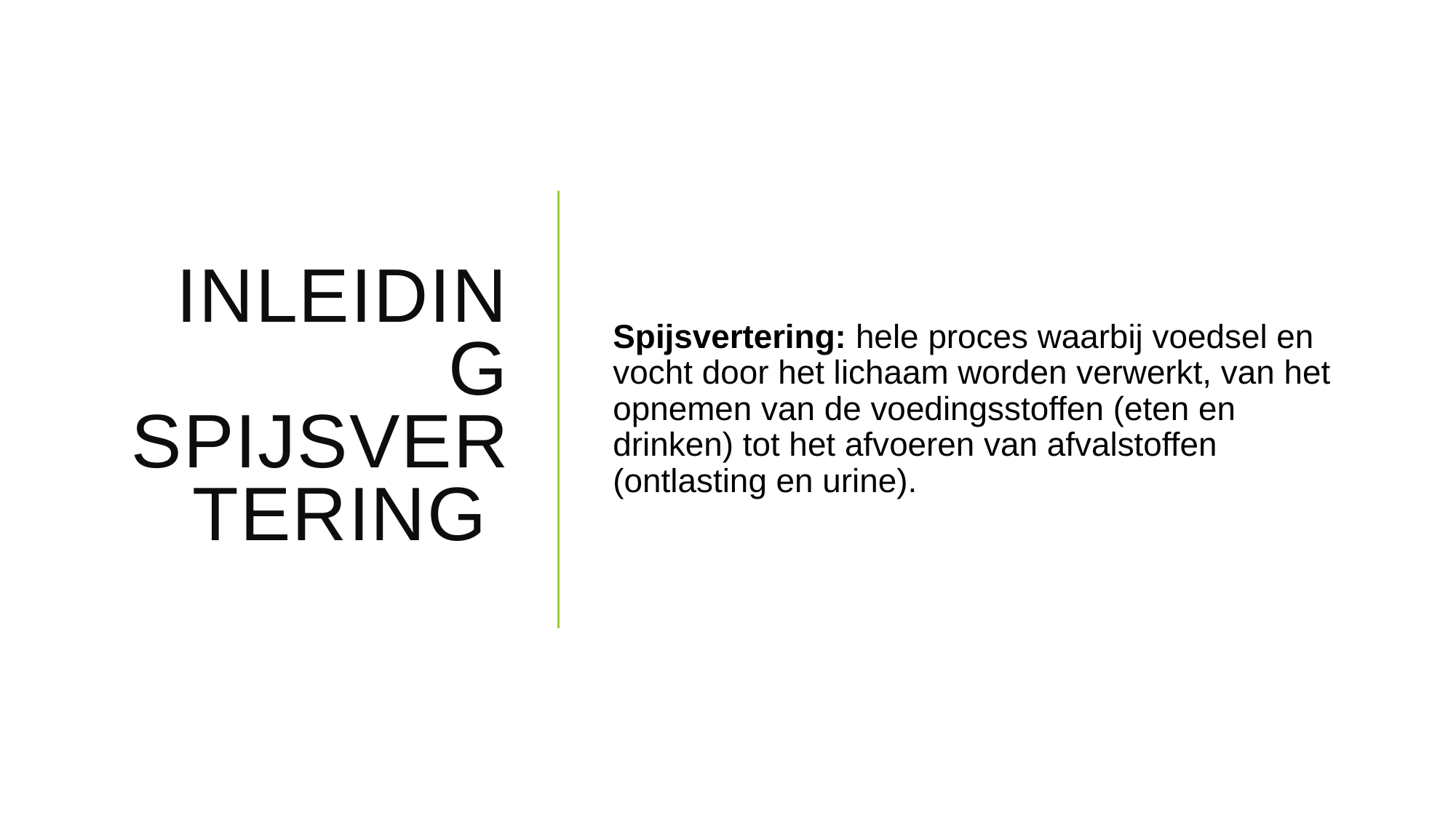

# Inleiding Spijsvertering
Spijsvertering: hele proces waarbij voedsel en vocht door het lichaam worden verwerkt, van het opnemen van de voedingsstoffen (eten en drinken) tot het afvoeren van afvalstoffen (ontlasting en urine).